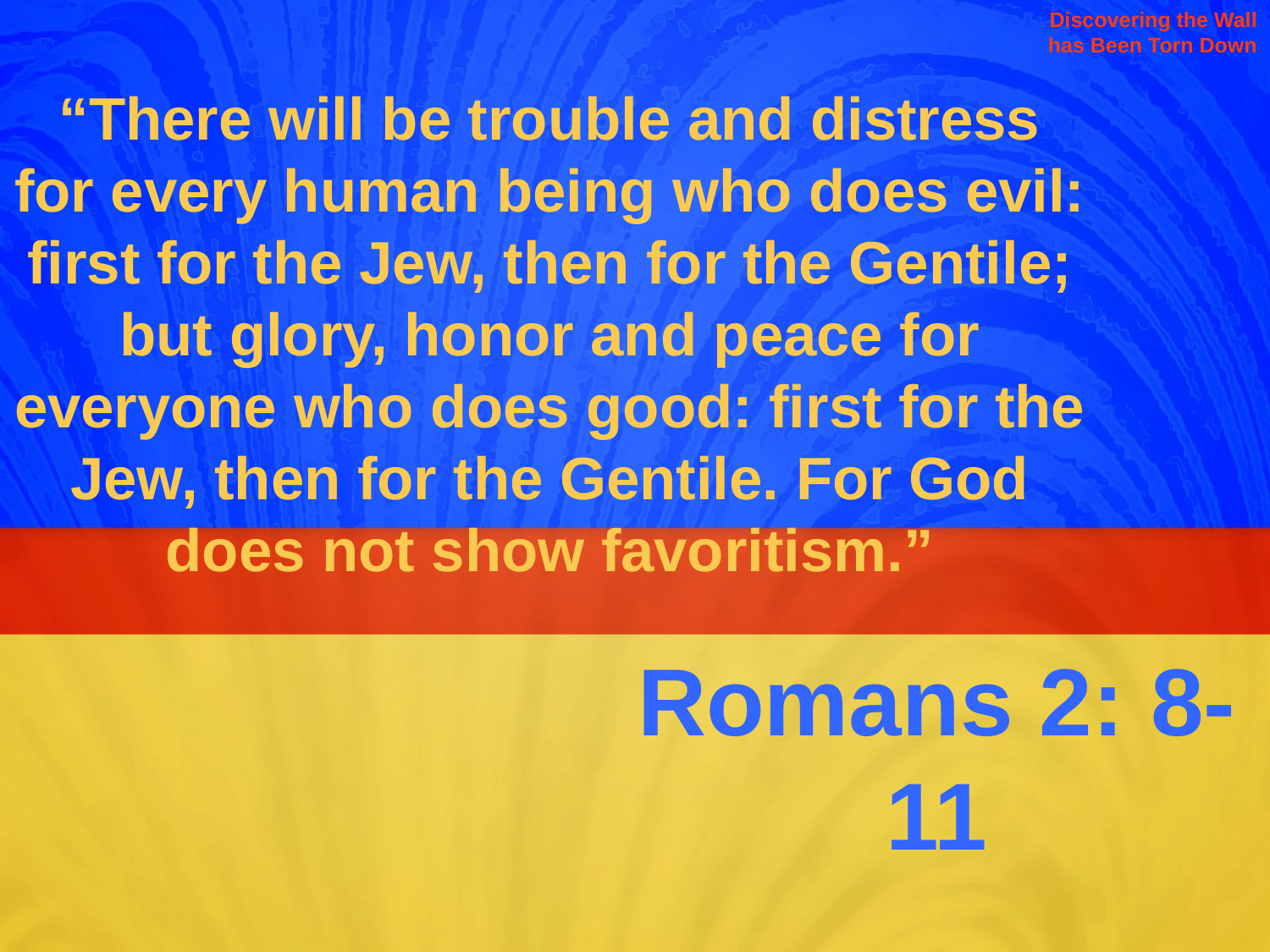

Discovering the Wall has Been Torn Down
“There will be trouble and distress for every human being who does evil: first for the Jew, then for the Gentile; but glory, honor and peace for everyone who does good: first for the Jew, then for the Gentile. For God does not show favoritism.”
Romans 2: 8-11